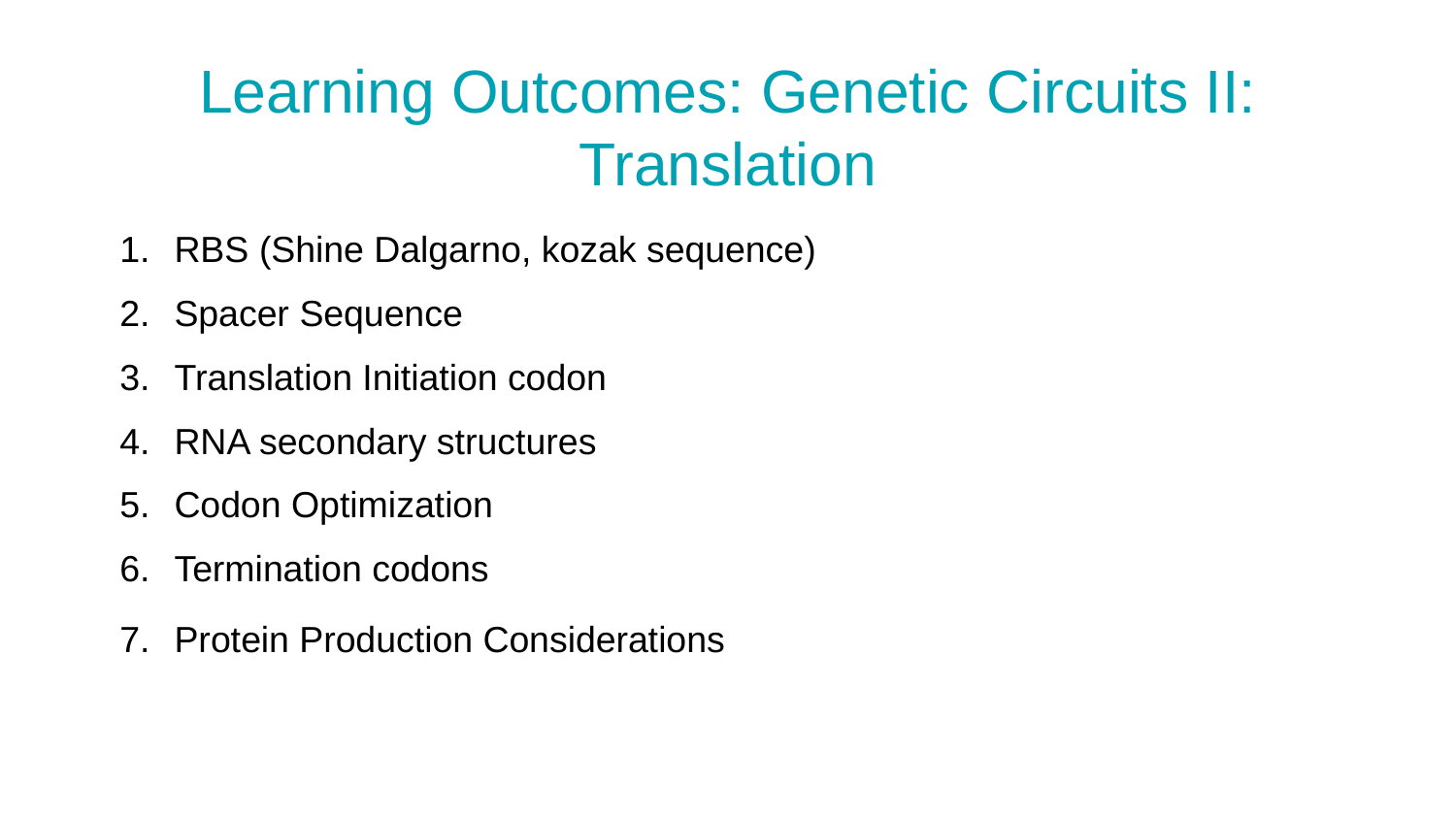

Learning Outcomes: Genetic Circuits II: Translation
RBS (Shine Dalgarno, kozak sequence)
Spacer Sequence
Translation Initiation codon
RNA secondary structures
Codon Optimization
Termination codons
Protein Production Considerations